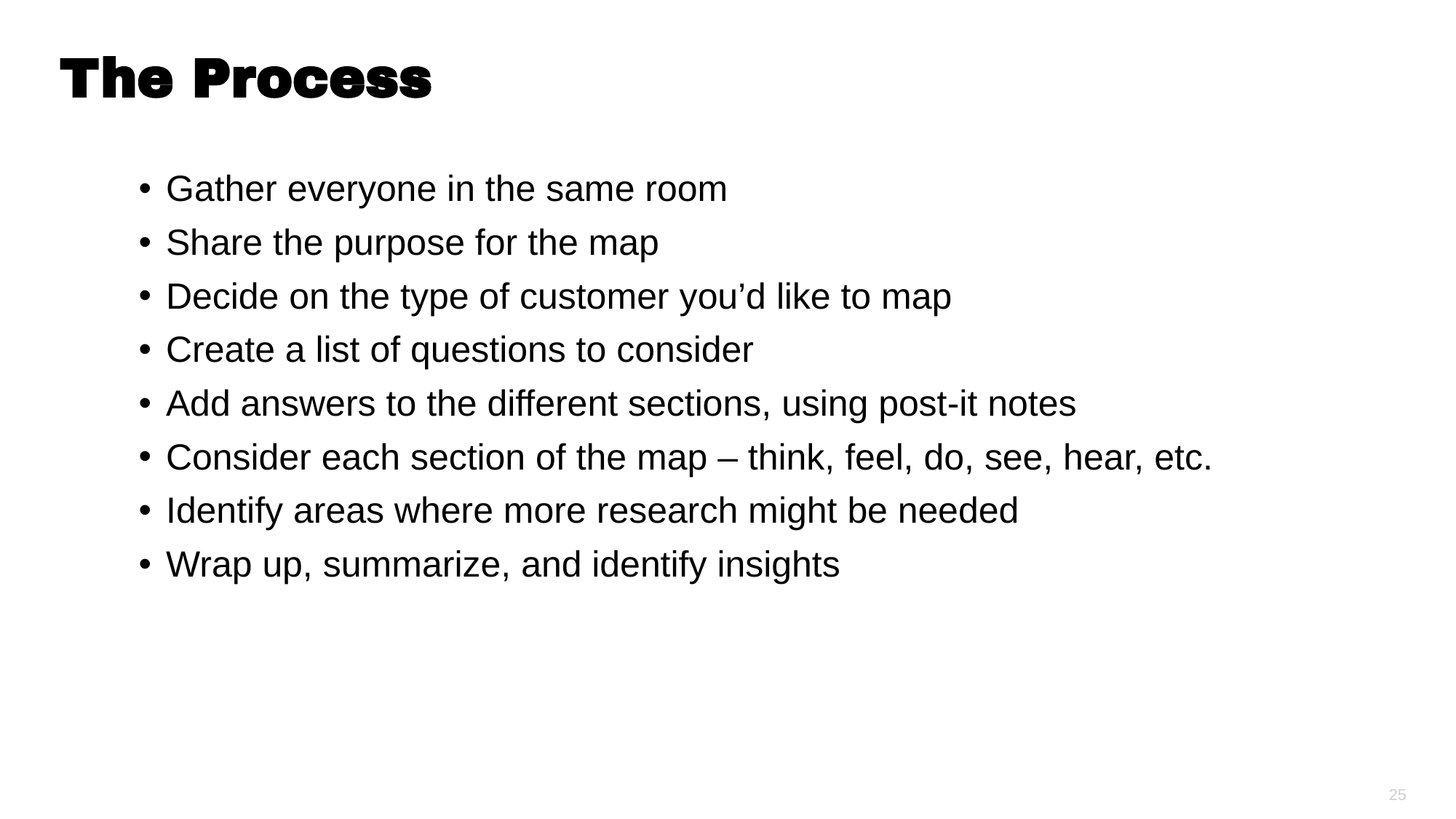

# The Process
Gather everyone in the same room
Share the purpose for the map
Decide on the type of customer you’d like to map
Create a list of questions to consider
Add answers to the different sections, using post-it notes
Consider each section of the map – think, feel, do, see, hear, etc.
Identify areas where more research might be needed
Wrap up, summarize, and identify insights

25